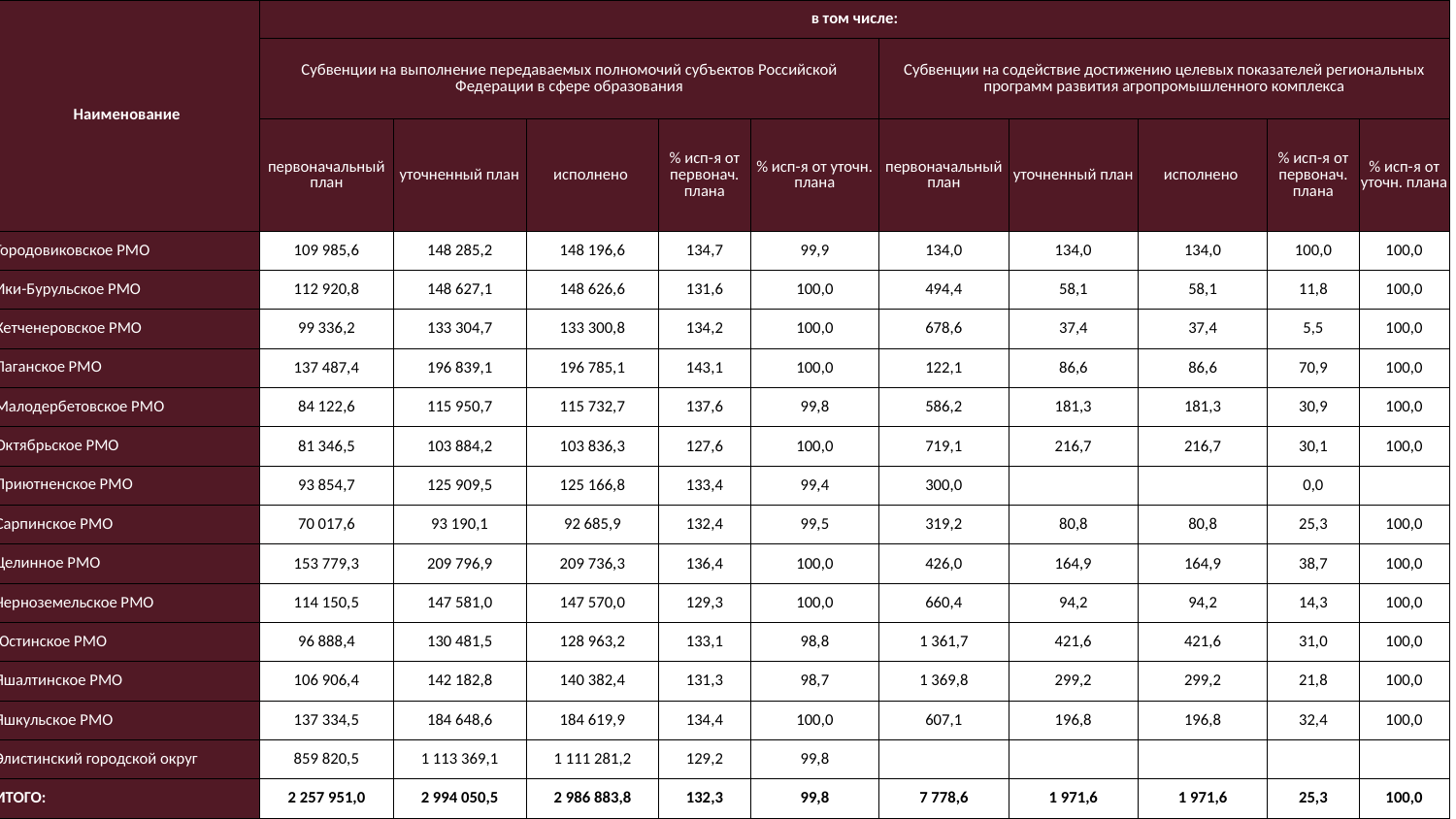

| Наименование | в том числе: |  |  |  |  |  |  |  |  |  |
| --- | --- | --- | --- | --- | --- | --- | --- | --- | --- | --- |
|  | Субвенции на выполнение передаваемых полномочий субъектов Российской Федерации в сфере образования |  |  |  |  | Субвенции на содействие достижению целевых показателей региональных программ развития агропромышленного комплекса |  |  |  |  |
|  | первоначальный план | уточненный план | исполнено | % исп-я от первонач. плана | % исп-я от уточн. плана | первоначальный план | уточненный план | исполнено | % исп-я от первонач. плана | % исп-я от уточн. плана |
| Городовиковское РМО | 109 985,6 | 148 285,2 | 148 196,6 | 134,7 | 99,9 | 134,0 | 134,0 | 134,0 | 100,0 | 100,0 |
| Ики-Бурульское РМО | 112 920,8 | 148 627,1 | 148 626,6 | 131,6 | 100,0 | 494,4 | 58,1 | 58,1 | 11,8 | 100,0 |
| Кетченеровское РМО | 99 336,2 | 133 304,7 | 133 300,8 | 134,2 | 100,0 | 678,6 | 37,4 | 37,4 | 5,5 | 100,0 |
| Лаганское РМО | 137 487,4 | 196 839,1 | 196 785,1 | 143,1 | 100,0 | 122,1 | 86,6 | 86,6 | 70,9 | 100,0 |
| Малодербетовское РМО | 84 122,6 | 115 950,7 | 115 732,7 | 137,6 | 99,8 | 586,2 | 181,3 | 181,3 | 30,9 | 100,0 |
| Октябрьское РМО | 81 346,5 | 103 884,2 | 103 836,3 | 127,6 | 100,0 | 719,1 | 216,7 | 216,7 | 30,1 | 100,0 |
| Приютненское РМО | 93 854,7 | 125 909,5 | 125 166,8 | 133,4 | 99,4 | 300,0 |  |  | 0,0 |  |
| Сарпинское РМО | 70 017,6 | 93 190,1 | 92 685,9 | 132,4 | 99,5 | 319,2 | 80,8 | 80,8 | 25,3 | 100,0 |
| Целинное РМО | 153 779,3 | 209 796,9 | 209 736,3 | 136,4 | 100,0 | 426,0 | 164,9 | 164,9 | 38,7 | 100,0 |
| Черноземельское РМО | 114 150,5 | 147 581,0 | 147 570,0 | 129,3 | 100,0 | 660,4 | 94,2 | 94,2 | 14,3 | 100,0 |
| Юстинское РМО | 96 888,4 | 130 481,5 | 128 963,2 | 133,1 | 98,8 | 1 361,7 | 421,6 | 421,6 | 31,0 | 100,0 |
| Яшалтинское РМО | 106 906,4 | 142 182,8 | 140 382,4 | 131,3 | 98,7 | 1 369,8 | 299,2 | 299,2 | 21,8 | 100,0 |
| Яшкульское РМО | 137 334,5 | 184 648,6 | 184 619,9 | 134,4 | 100,0 | 607,1 | 196,8 | 196,8 | 32,4 | 100,0 |
| Элистинский городской округ | 859 820,5 | 1 113 369,1 | 1 111 281,2 | 129,2 | 99,8 |  |  |  |  |  |
| ИТОГО: | 2 257 951,0 | 2 994 050,5 | 2 986 883,8 | 132,3 | 99,8 | 7 778,6 | 1 971,6 | 1 971,6 | 25,3 | 100,0 |
43